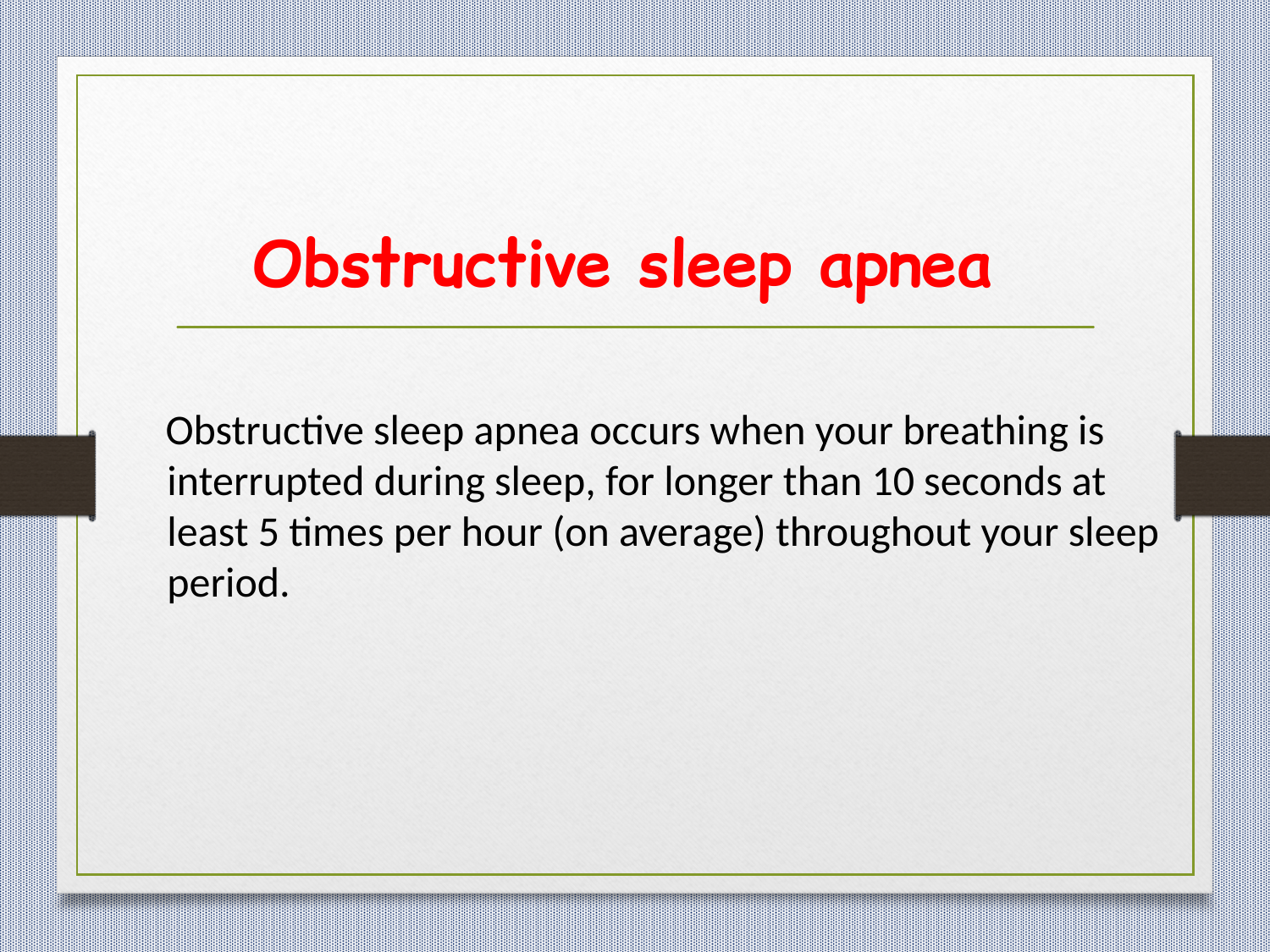

# Obstructive sleep apnea
    Obstructive sleep apnea occurs when your breathing is interrupted during sleep, for longer than 10 seconds at least 5 times per hour (on average) throughout your sleep period.